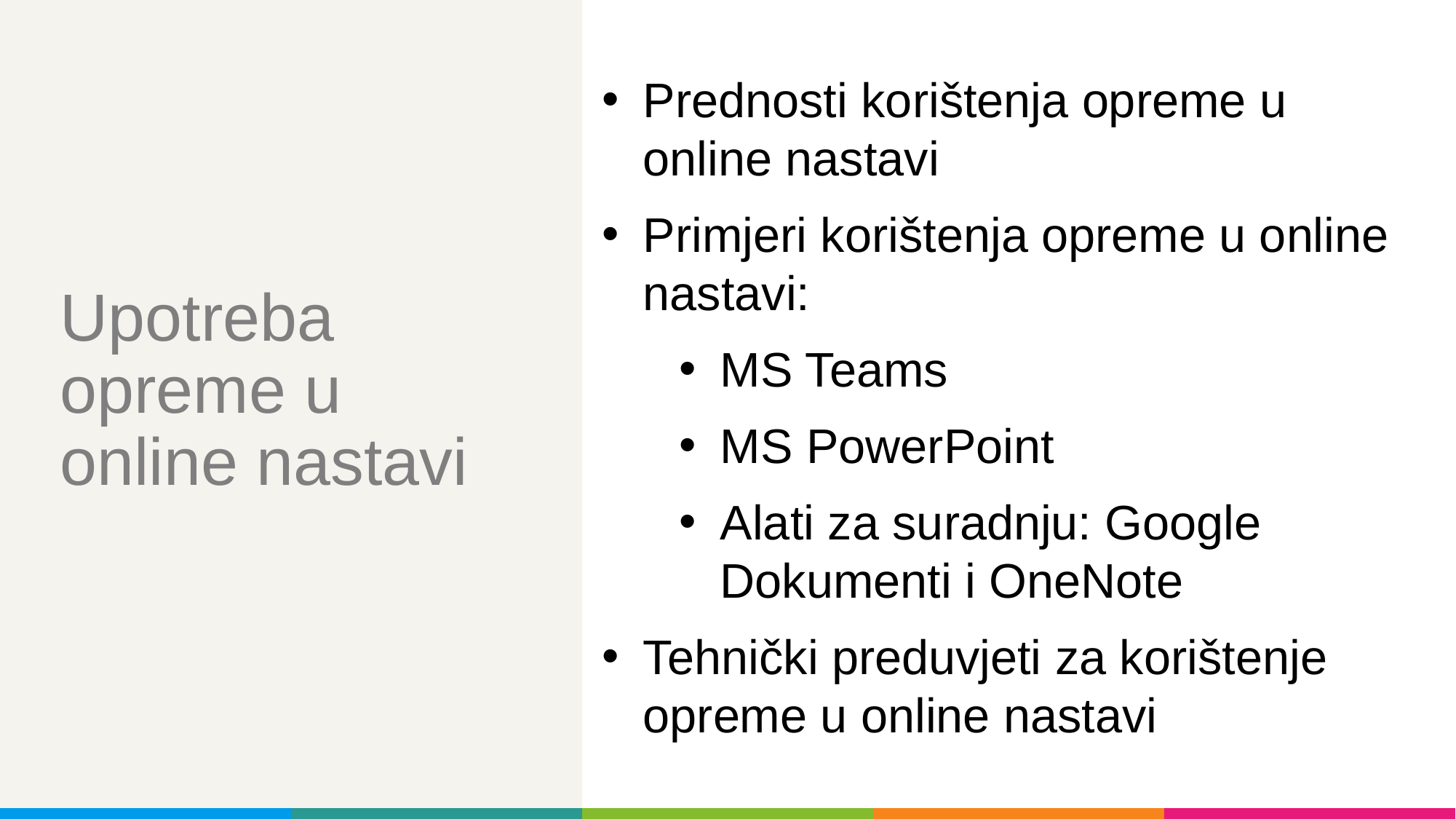

Prednosti korištenja opreme u online nastavi
Primjeri korištenja opreme u online nastavi:
MS Teams
MS PowerPoint
Alati za suradnju: Google Dokumenti i OneNote
Tehnički preduvjeti za korištenje opreme u online nastavi
# Upotreba opreme u online nastavi